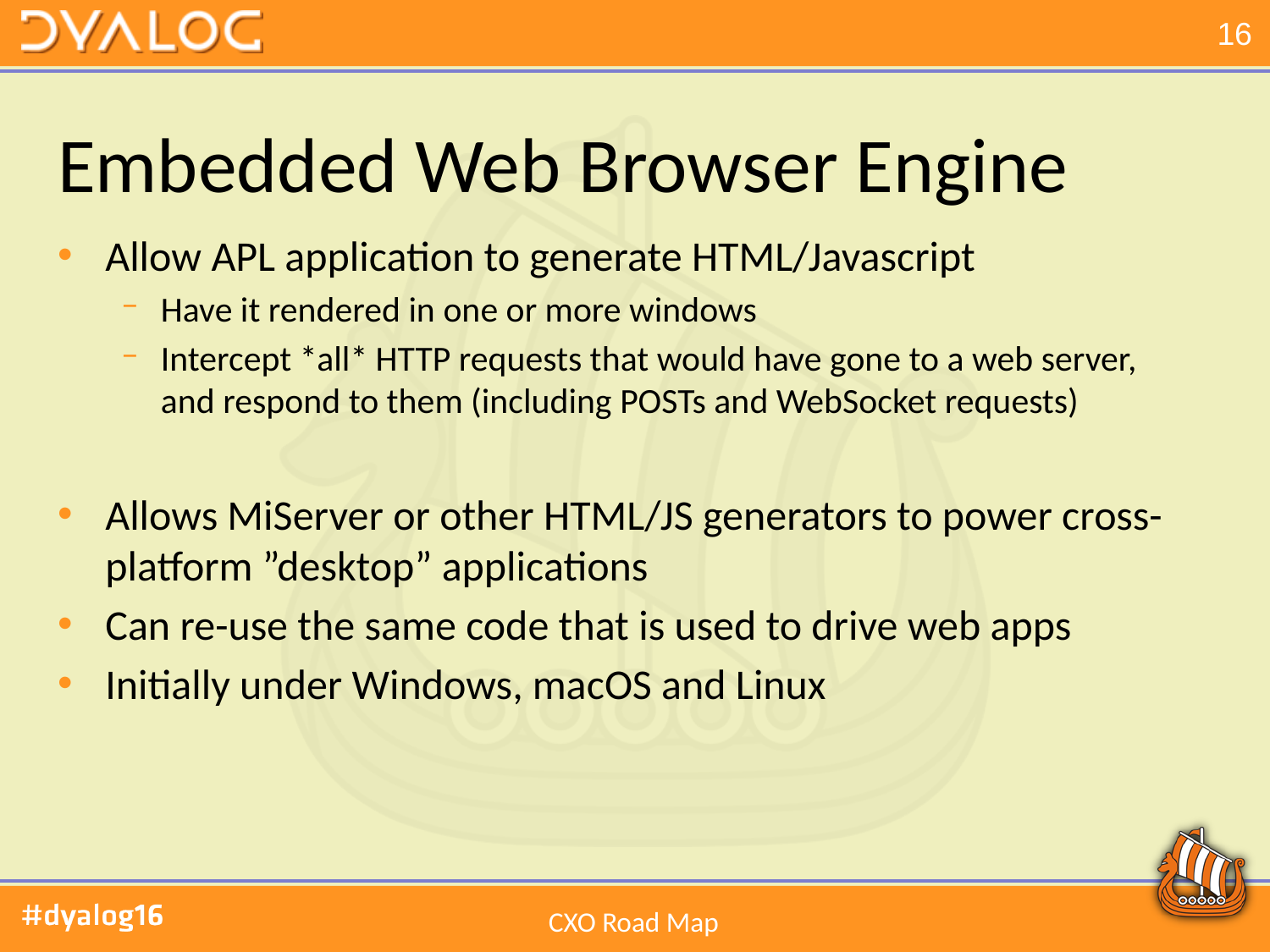

# Embedded Web Browser Engine
Allow APL application to generate HTML/Javascript
Have it rendered in one or more windows
Intercept *all* HTTP requests that would have gone to a web server, and respond to them (including POSTs and WebSocket requests)

Allows MiServer or other HTML/JS generators to power cross-platform ”desktop” applications
Can re-use the same code that is used to drive web apps
Initially under Windows, macOS and Linux

CXO Road Map